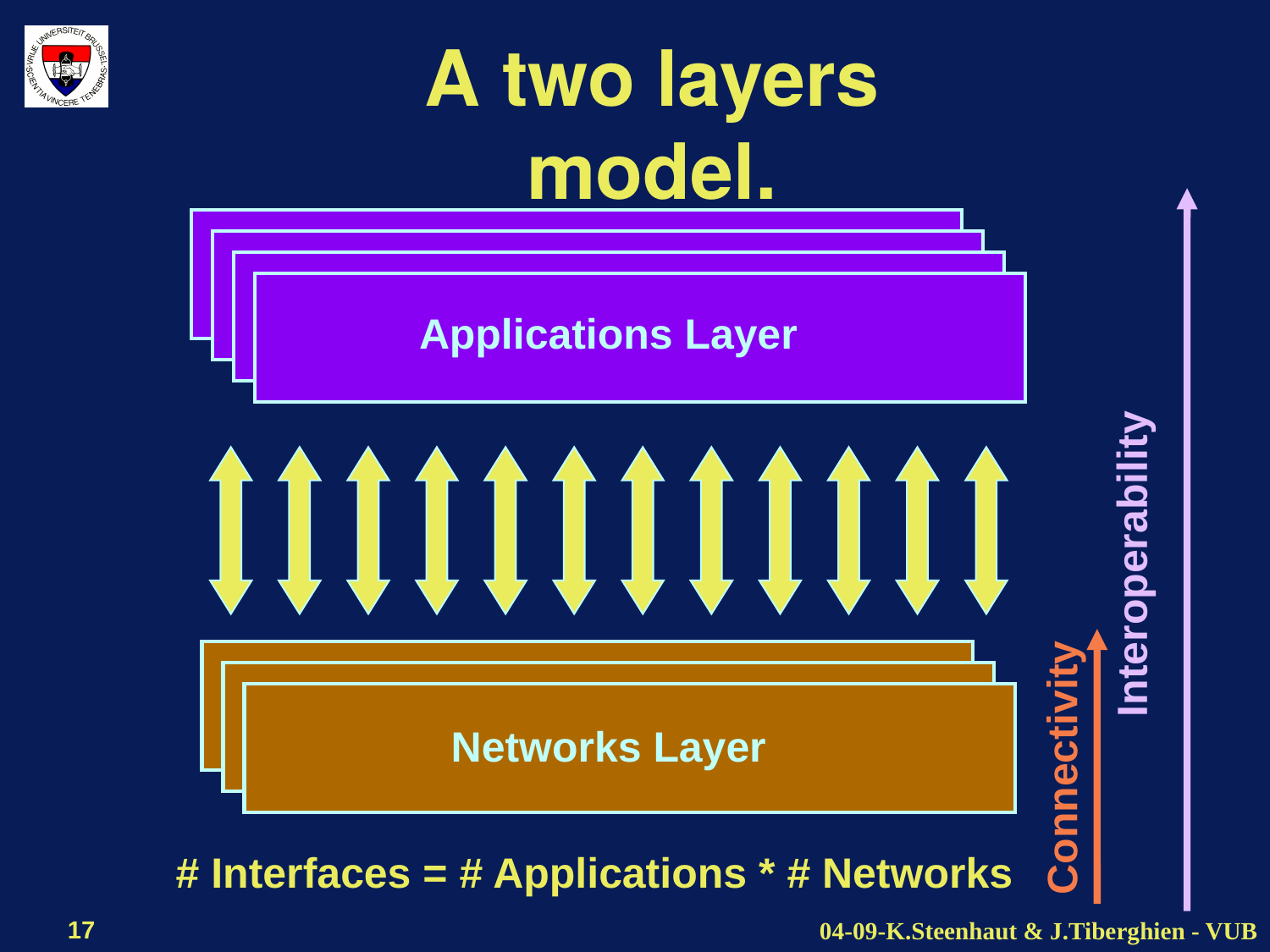

# A two layers model.

Applications Layer

Interoperability

Networks Layer
Connectivity
# Interfaces = # Applications * # Networks
17